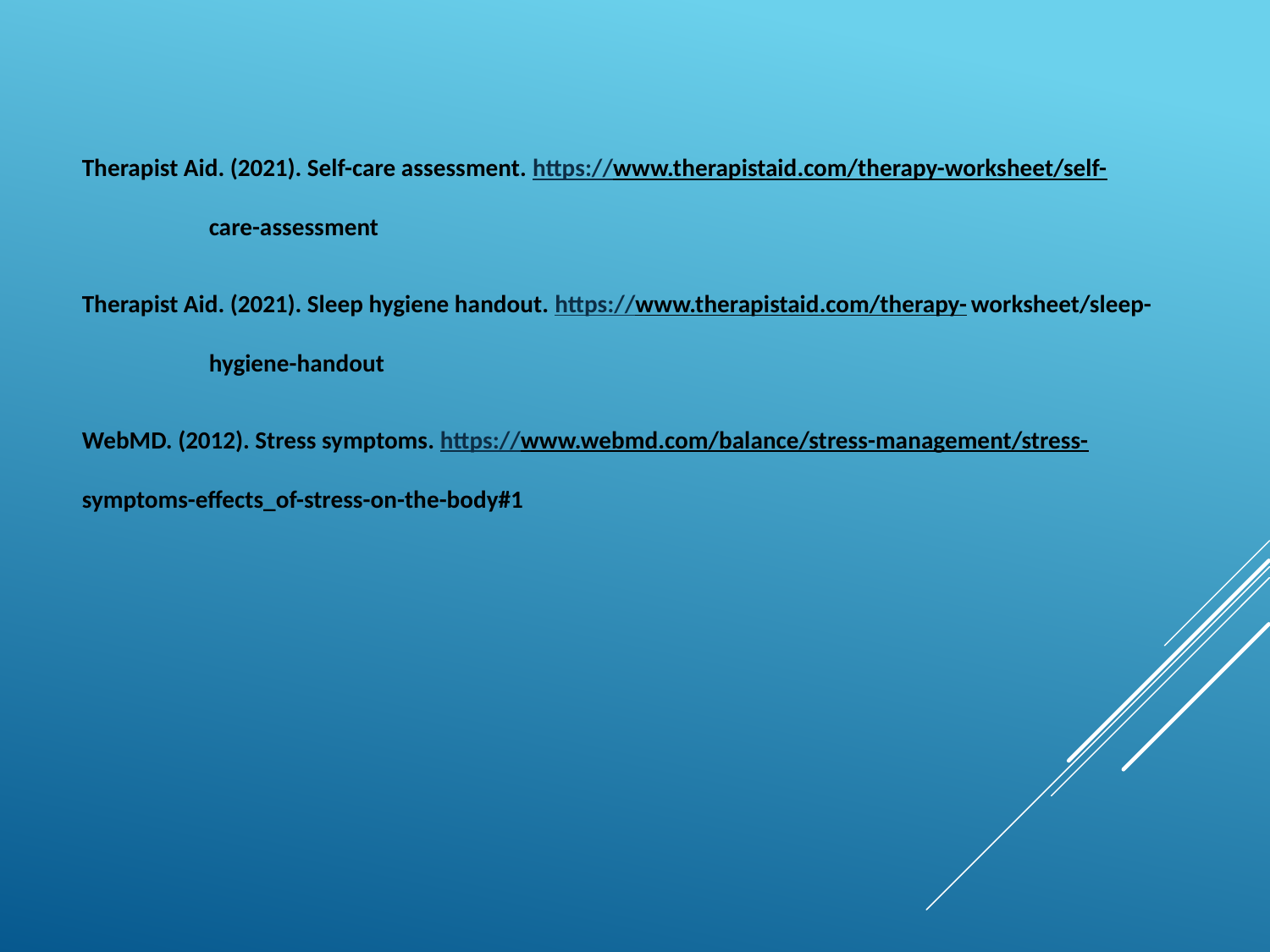

Therapist Aid. (2021). Self-care assessment. https://www.therapistaid.com/therapy-worksheet/self-	care-assessment
Therapist Aid. (2021). Sleep hygiene handout. https://www.therapistaid.com/therapy-	worksheet/sleep-	hygiene-handout
WebMD. (2012). Stress symptoms. https://www.webmd.com/balance/stress-management/stress-	symptoms-effects_of-stress-on-the-body#1